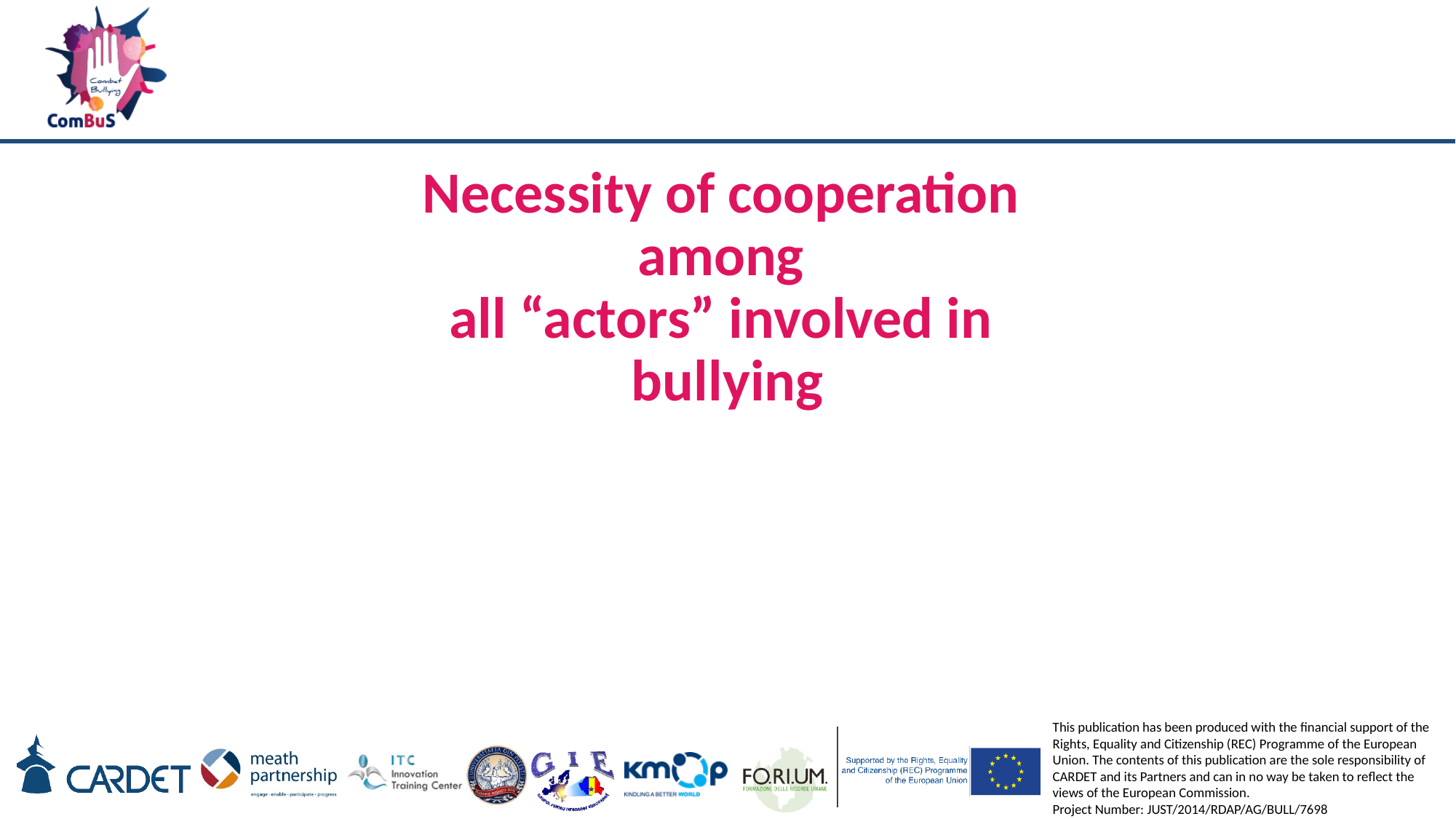

# Necessity of cooperation among all “actors” involved in bullying